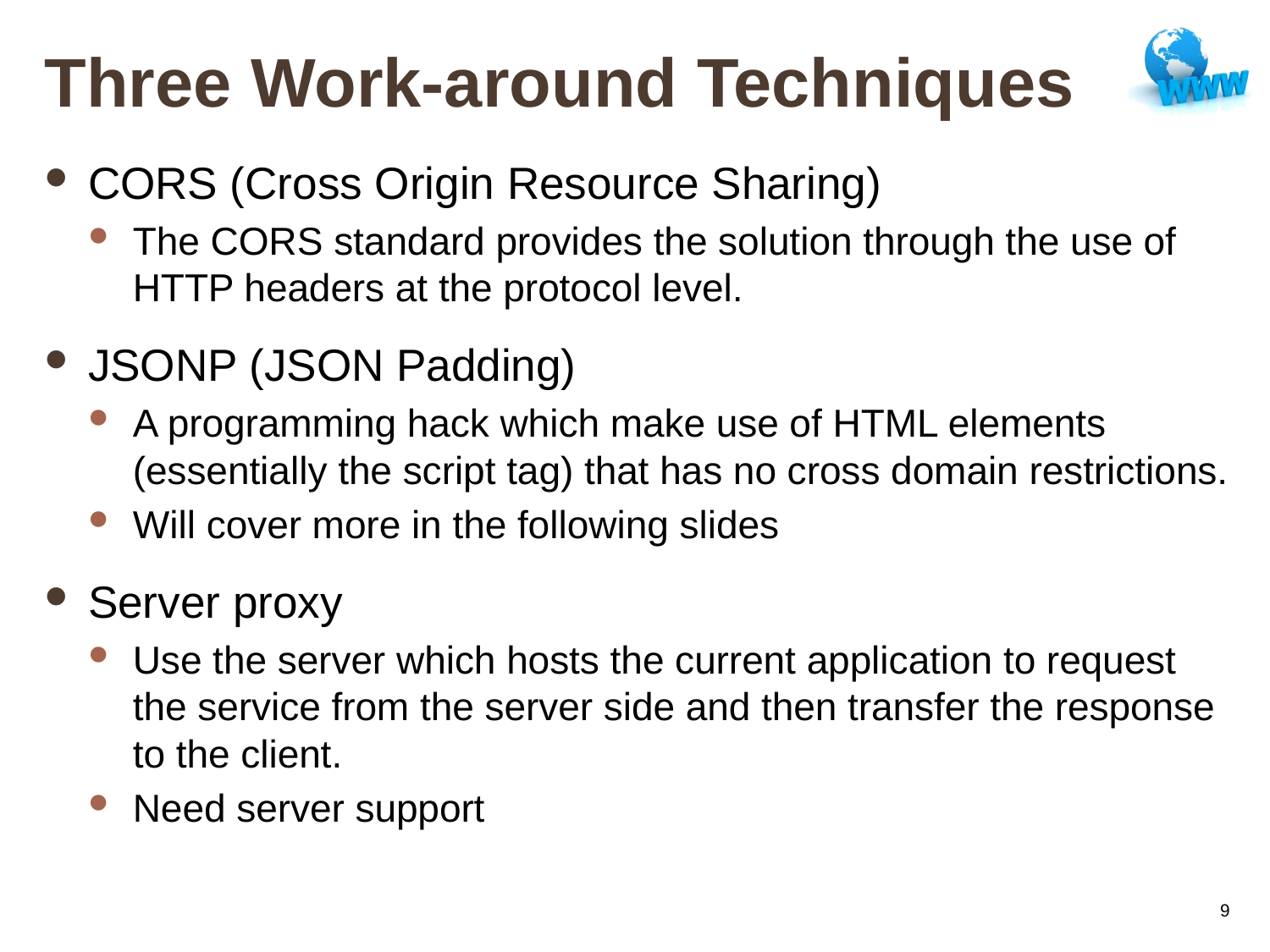

# Three Work-around Techniques
CORS (Cross Origin Resource Sharing)
The CORS standard provides the solution through the use of HTTP headers at the protocol level.
JSONP (JSON Padding)
A programming hack which make use of HTML elements (essentially the script tag) that has no cross domain restrictions.
Will cover more in the following slides
Server proxy
Use the server which hosts the current application to request the service from the server side and then transfer the response to the client.
Need server support
9